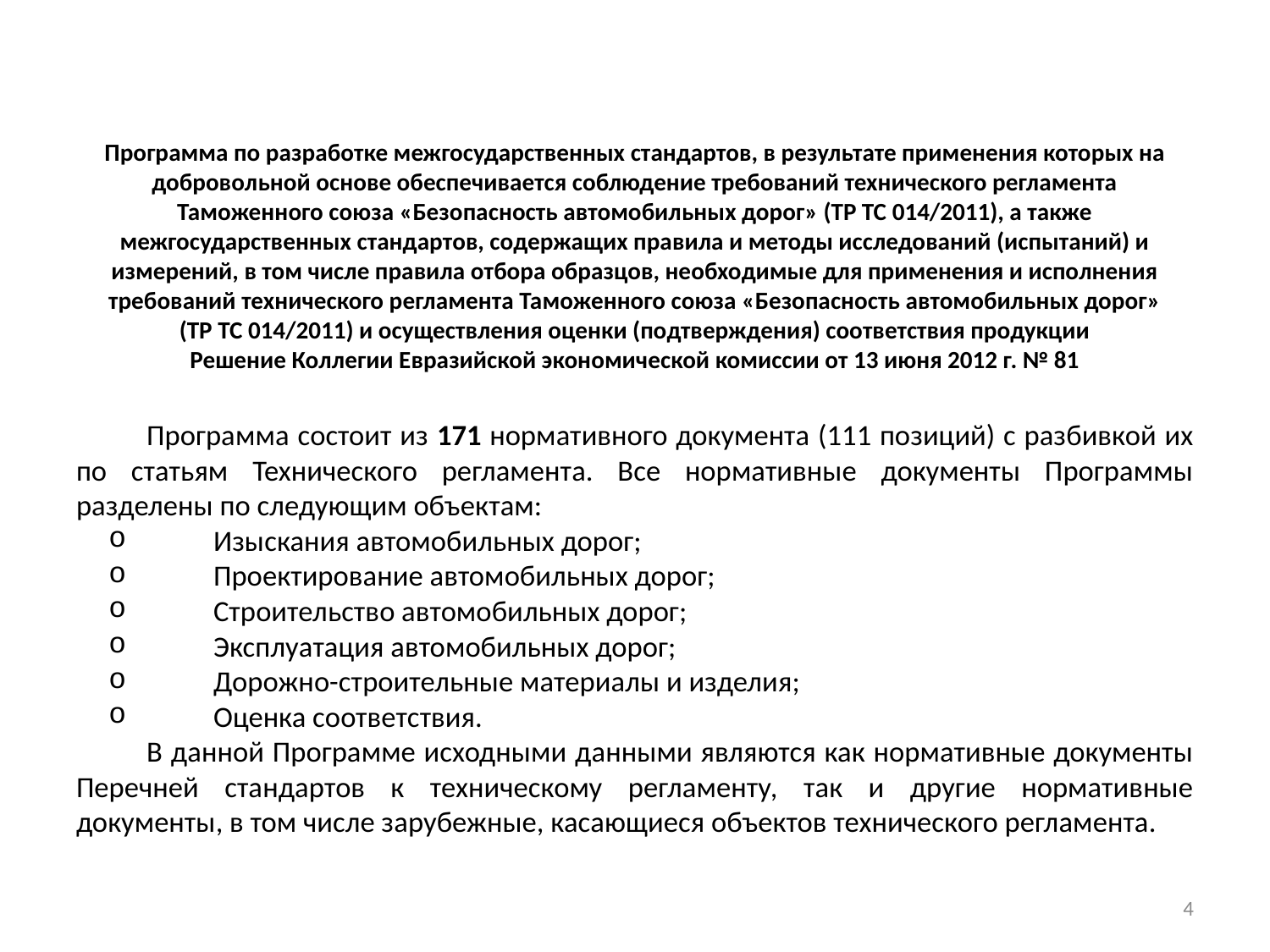

# Программа по разработке межгосударственных стандартов, в результате применения которых на добровольной основе обеспечивается соблюдение требований технического регламента Таможенного союза «Безопасность автомобильных дорог» (ТР ТС 014/2011), а также межгосударственных стандартов, содержащих правила и методы исследований (испытаний) и измерений, в том числе правила отбора образцов, необходимые для применения и исполнения требований технического регламента Таможенного союза «Безопасность автомобильных дорог» (ТР ТС 014/2011) и осуществления оценки (подтверждения) соответствия продукции Решение Коллегии Евразийской экономической комиссии от 13 июня 2012 г. № 81
Программа состоит из 171 нормативного документа (111 позиций) с разбивкой их по статьям Технического регламента. Все нормативные документы Программы разделены по следующим объектам:
	Изыскания автомобильных дорог;
	Проектирование автомобильных дорог;
	Строительство автомобильных дорог;
	Эксплуатация автомобильных дорог;
	Дорожно-строительные материалы и изделия;
	Оценка соответствия.
В данной Программе исходными данными являются как нормативные документы Перечней стандартов к техническому регламенту, так и другие нормативные документы, в том числе зарубежные, касающиеся объектов технического регламента.

4